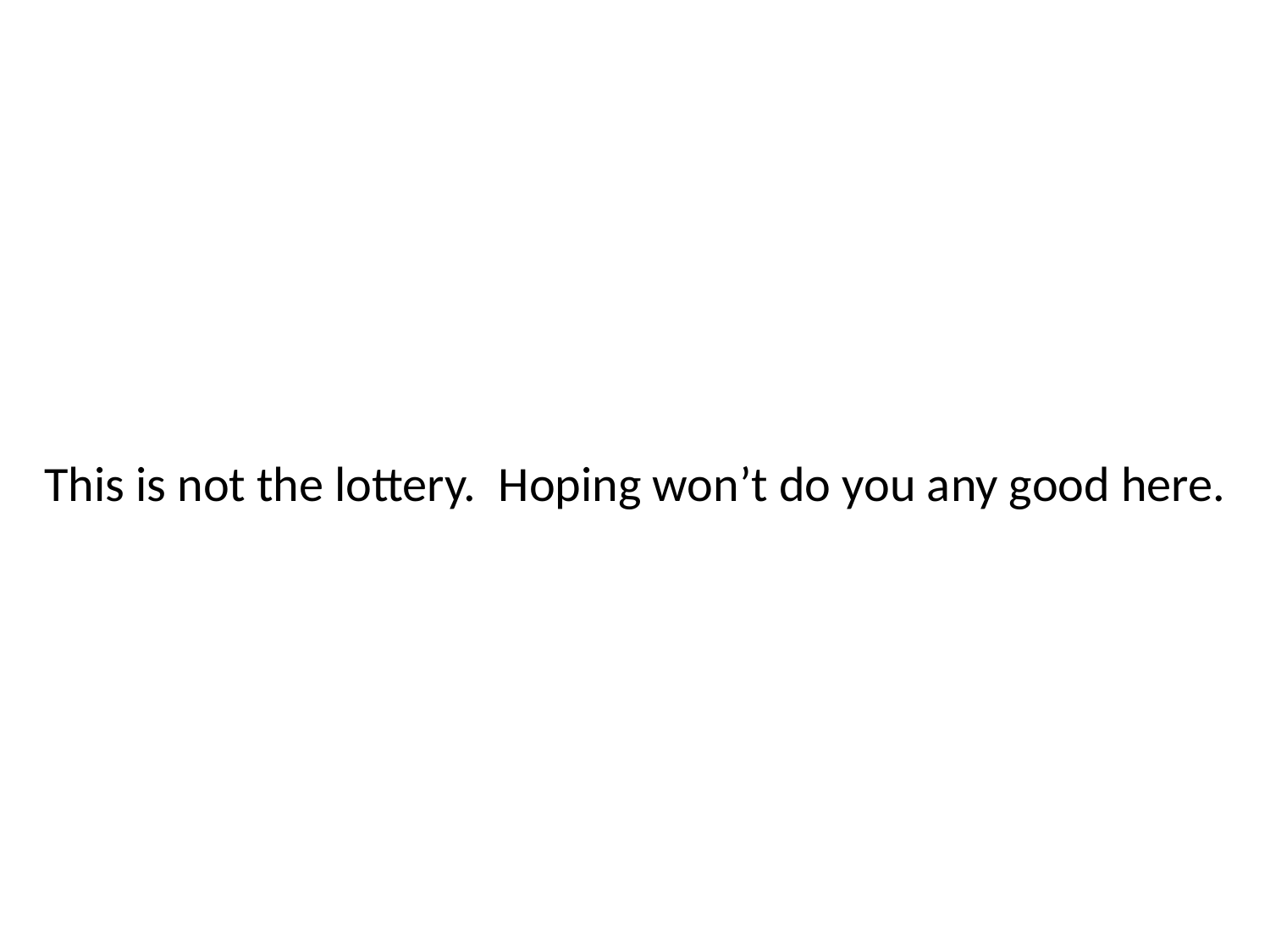

# This is not the lottery.  Hoping won’t do you any good here.